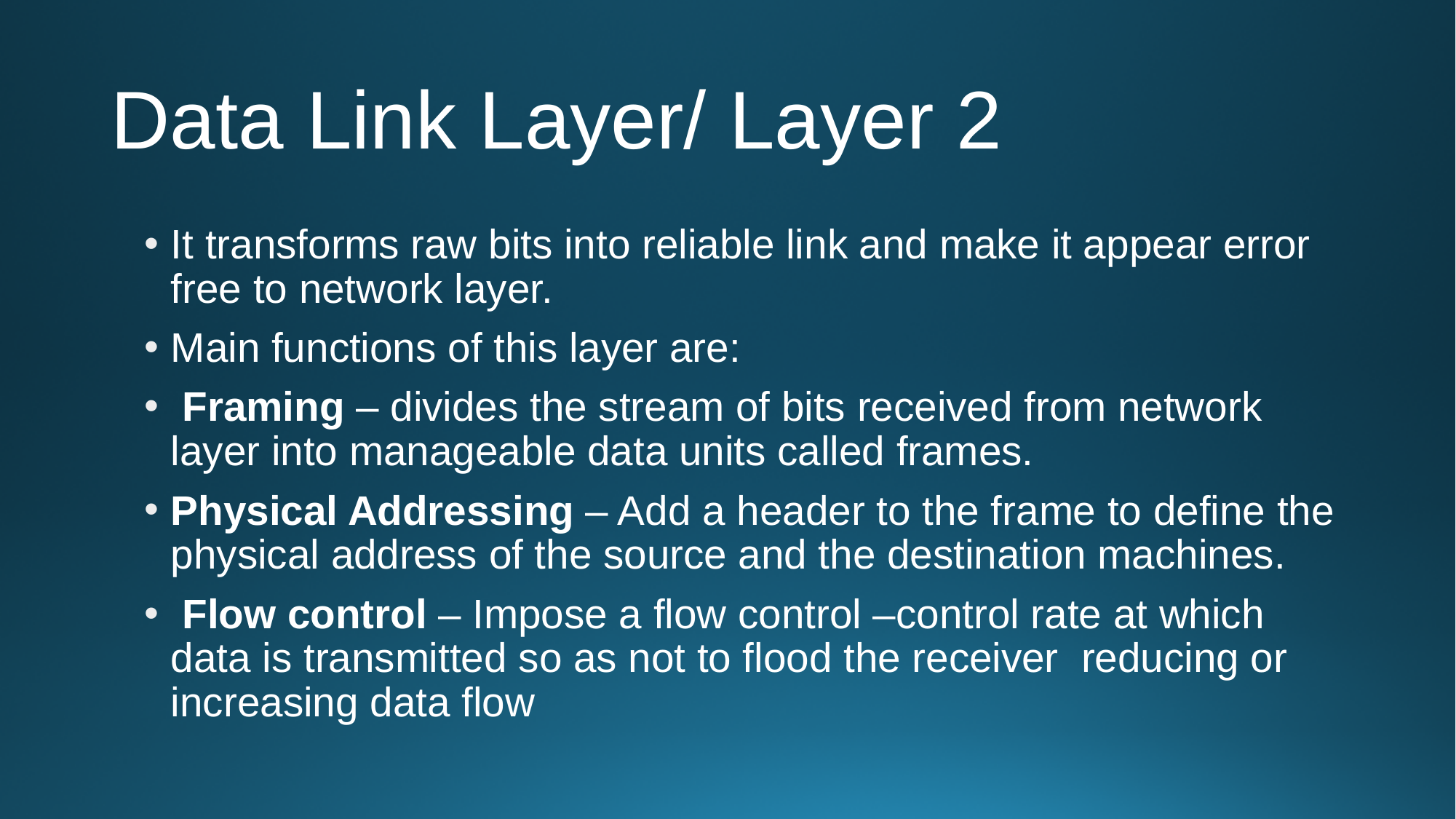

# Data Link Layer/ Layer 2
It transforms raw bits into reliable link and make it appear error free to network layer.
Main functions of this layer are:
 Framing – divides the stream of bits received from network layer into manageable data units called frames.
Physical Addressing – Add a header to the frame to define the physical address of the source and the destination machines.
 Flow control – Impose a flow control –control rate at which data is transmitted so as not to flood the receiver  reducing or increasing data flow